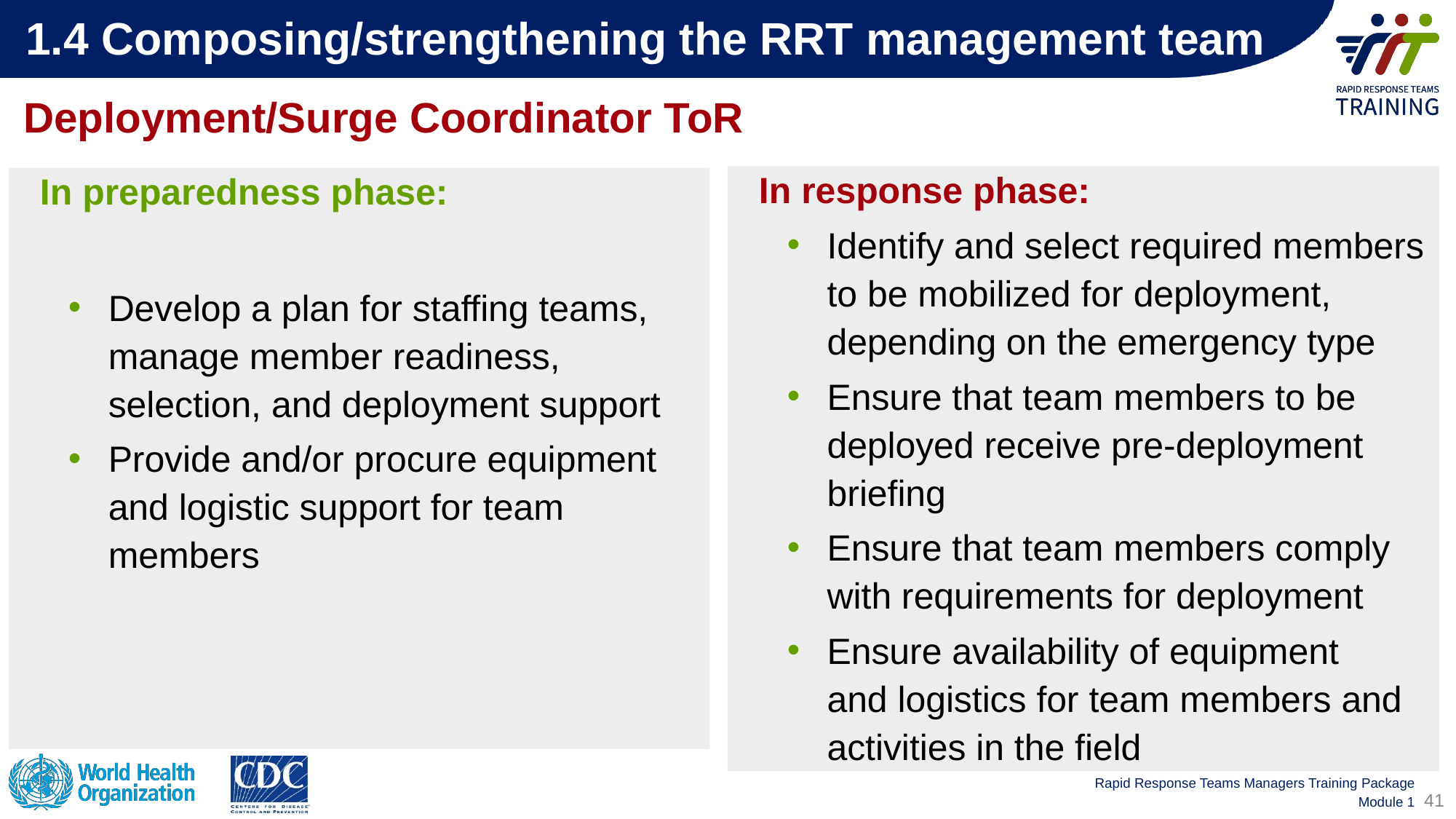

1.4 Composing/strengthening the RRT management team
Deployment/Surge Coordinator ToR
In response phase:
Identify and select required members to be mobilized for deployment, depending on the emergency type
Ensure that team members to be deployed receive pre-deployment briefing
Ensure that team members comply with requirements for deployment
Ensure availability of equipment and logistics for team members and activities in the field

In preparedness phase:

Develop a plan for staffing teams, manage member readiness, selection, and deployment support
Provide and/or procure equipment and logistic support for team members

41